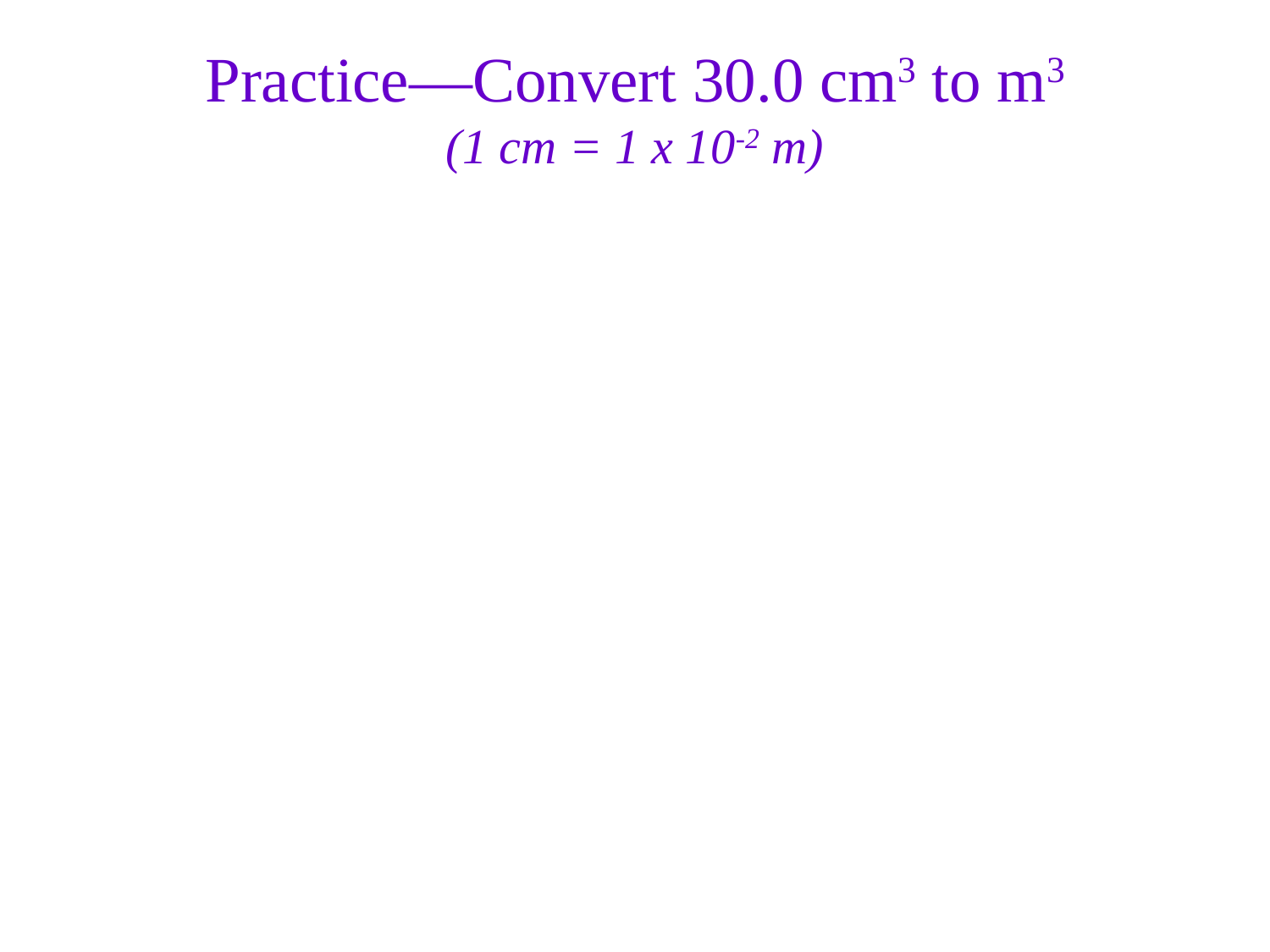

Practice—Convert 30.0 cm3 to m3
(1 cm = 1 x 10-2 m)